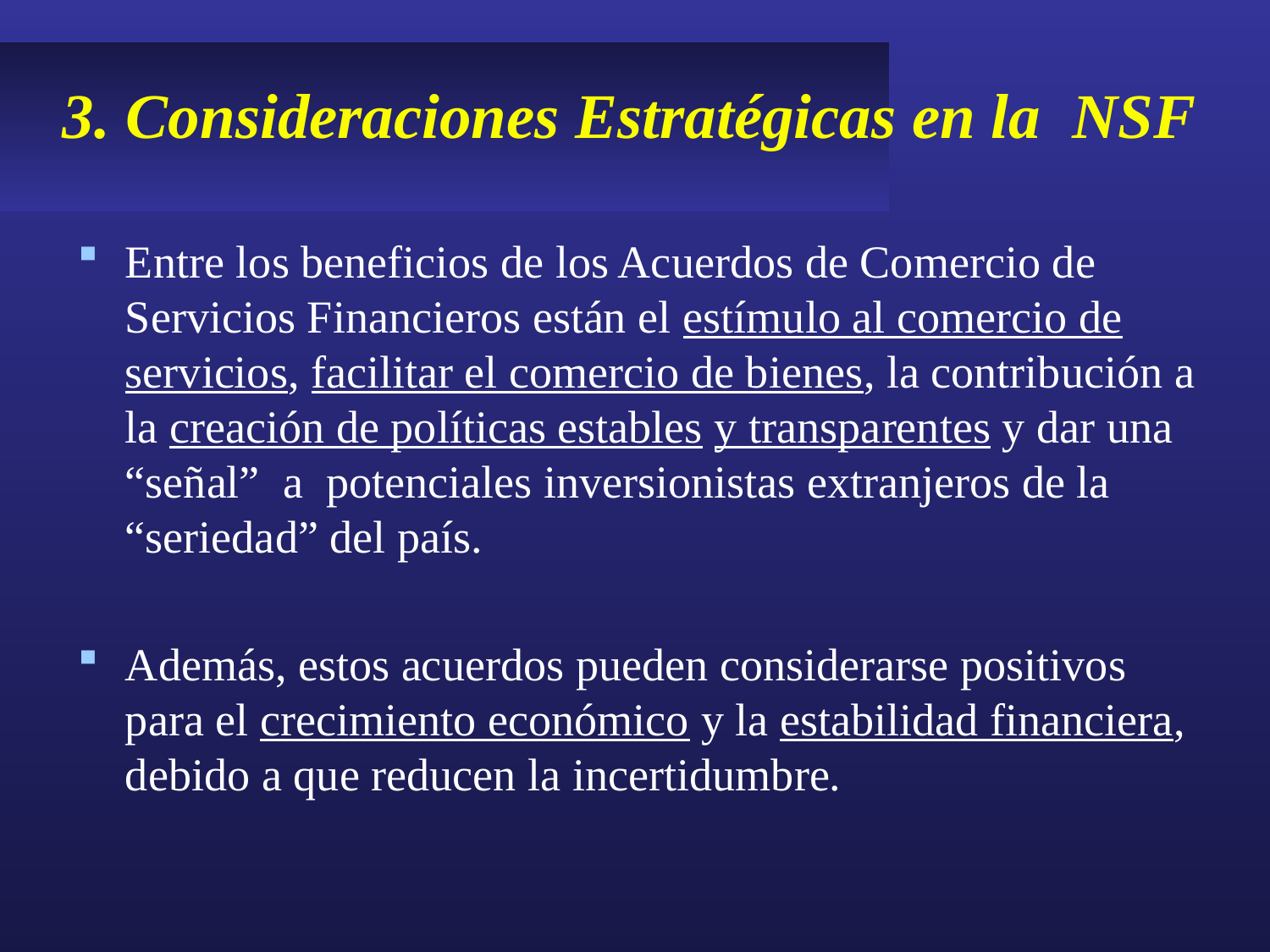

# 3. Consideraciones Estratégicas en la  NSF

Entre los beneficios de los Acuerdos de Comercio de Servicios Financieros están el estímulo al comercio de servicios, facilitar el comercio de bienes, la contribución a la creación de políticas estables y transparentes y dar una “señal”  a  potenciales inversionistas extranjeros de la “seriedad” del país.

Además, estos acuerdos pueden considerarse positivos para el crecimiento económico y la estabilidad financiera, debido a que reducen la incertidumbre.